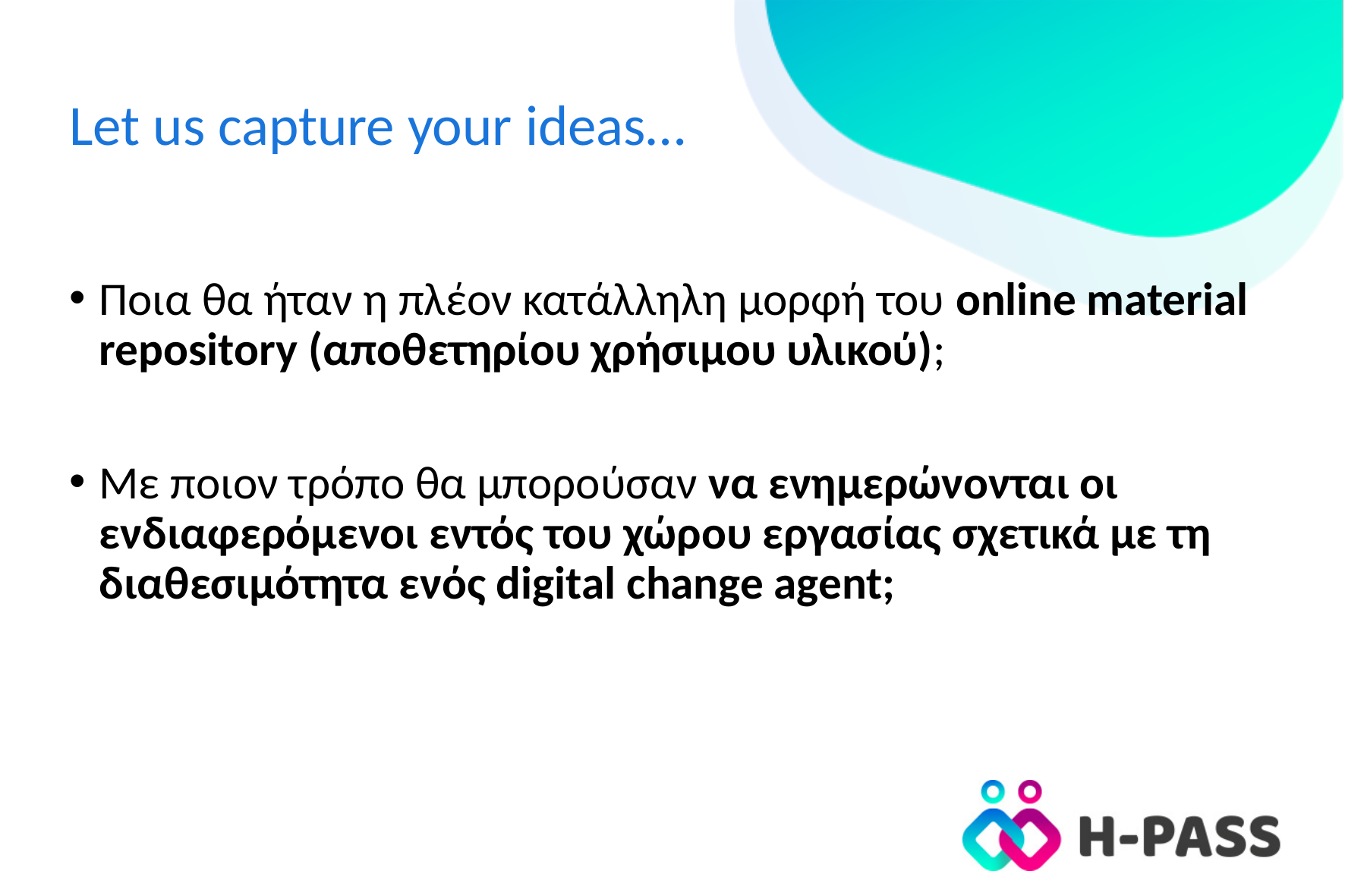

# Let us capture your ideas…
Ποια θα ήταν η πλέον κατάλληλη μορφή του online material repository (αποθετηρίου χρήσιμου υλικού);

Με ποιον τρόπο θα μπορούσαν να ενημερώνονται οι ενδιαφερόμενοι εντός του χώρου εργασίας σχετικά με τη διαθεσιμότητα ενός digital change agent;